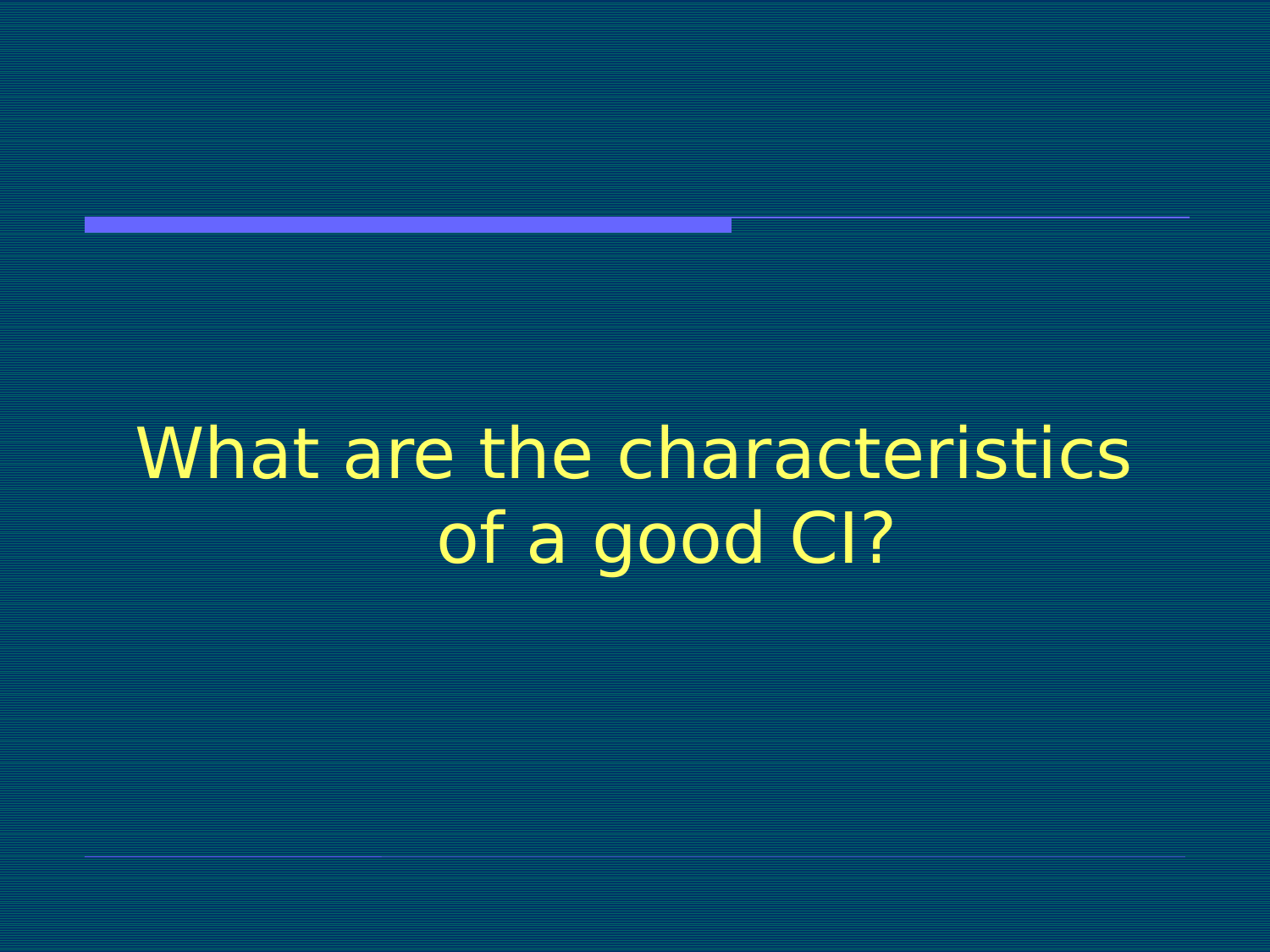

#
What are the characteristics of a good CI?